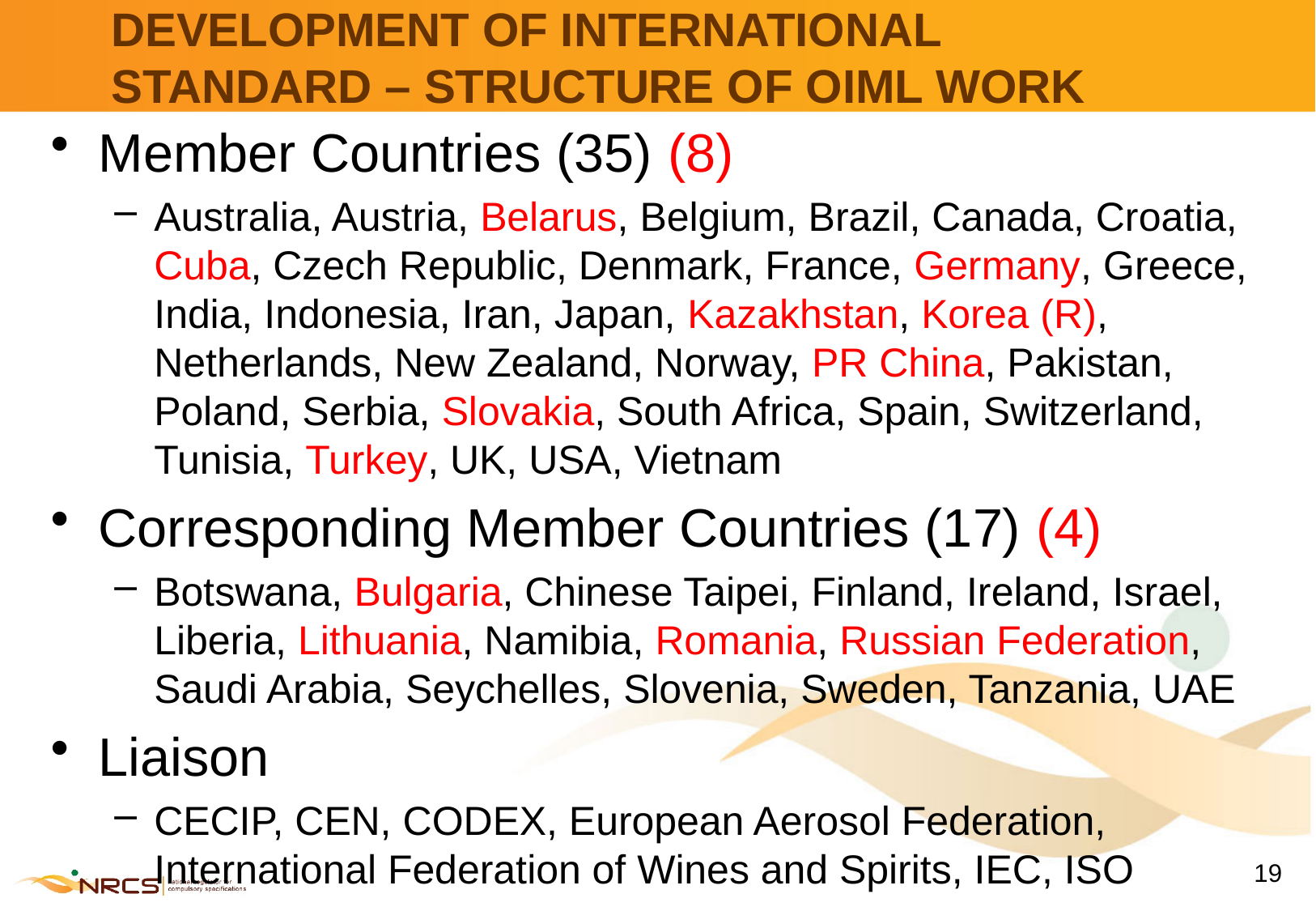

# DEVELOPMENT OF INTERNATIONAL STANDARD – STRUCTURE OF OIML WORK
Member Countries (35) (8)
Australia, Austria, Belarus, Belgium, Brazil, Canada, Croatia, Cuba, Czech Republic, Denmark, France, Germany, Greece, India, Indonesia, Iran, Japan, Kazakhstan, Korea (R), Netherlands, New Zealand, Norway, PR China, Pakistan, Poland, Serbia, Slovakia, South Africa, Spain, Switzerland, Tunisia, Turkey, UK, USA, Vietnam
Corresponding Member Countries (17) (4)
Botswana, Bulgaria, Chinese Taipei, Finland, Ireland, Israel, Liberia, Lithuania, Namibia, Romania, Russian Federation, Saudi Arabia, Seychelles, Slovenia, Sweden, Tanzania, UAE
Liaison
CECIP, CEN, CODEX, European Aerosol Federation, International Federation of Wines and Spirits, IEC, ISO

19